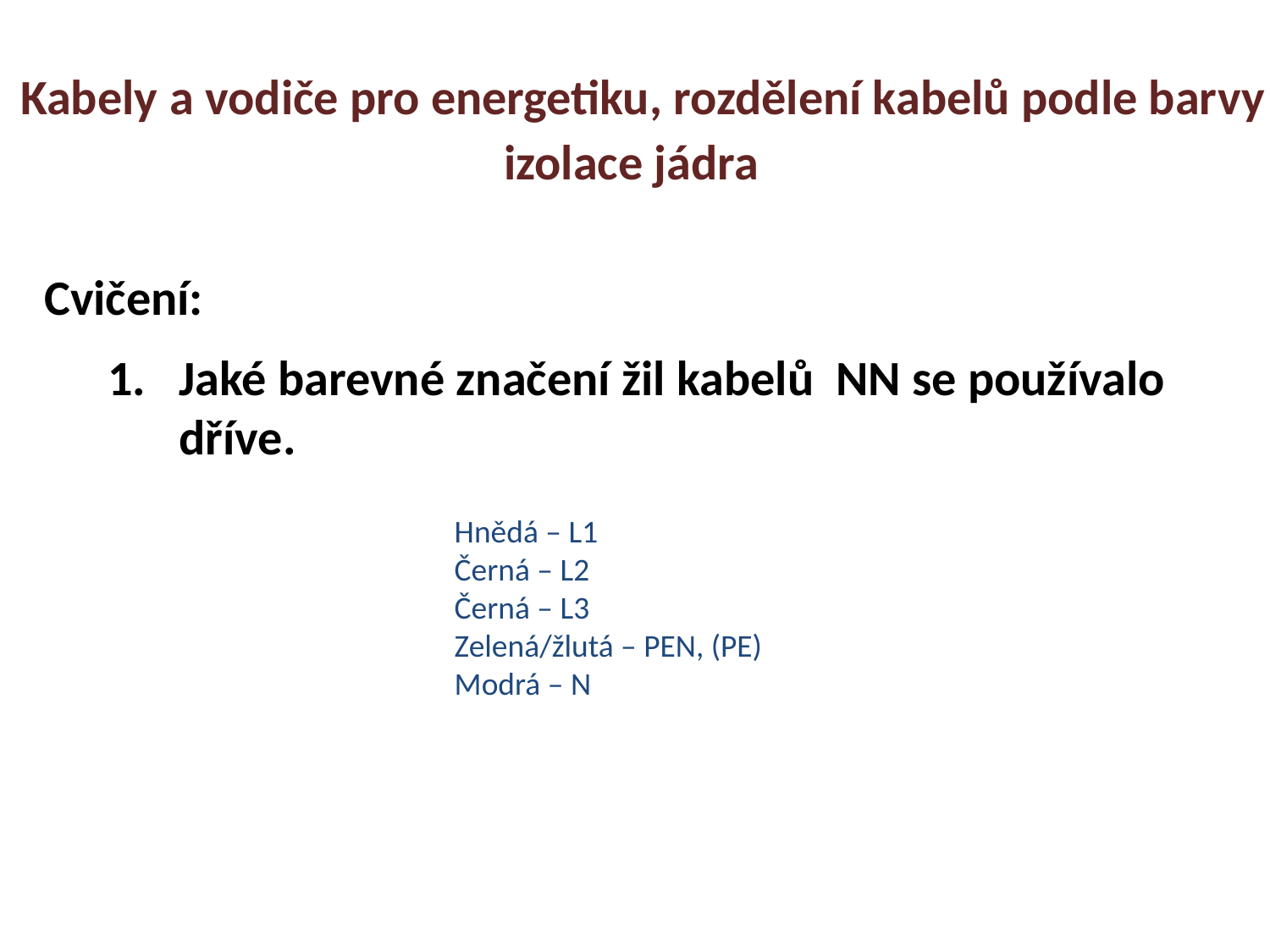

Kabely a vodiče pro energetiku, rozdělení kabelů podle barvy izolace jádra
Cvičení:
Jaké barevné značení žil kabelů  NN se používalo dříve.

	Hnědá – L1				Černá – L2				Černá – L3 				Zelená/žlutá – PEN, (PE)
 	Modrá – N